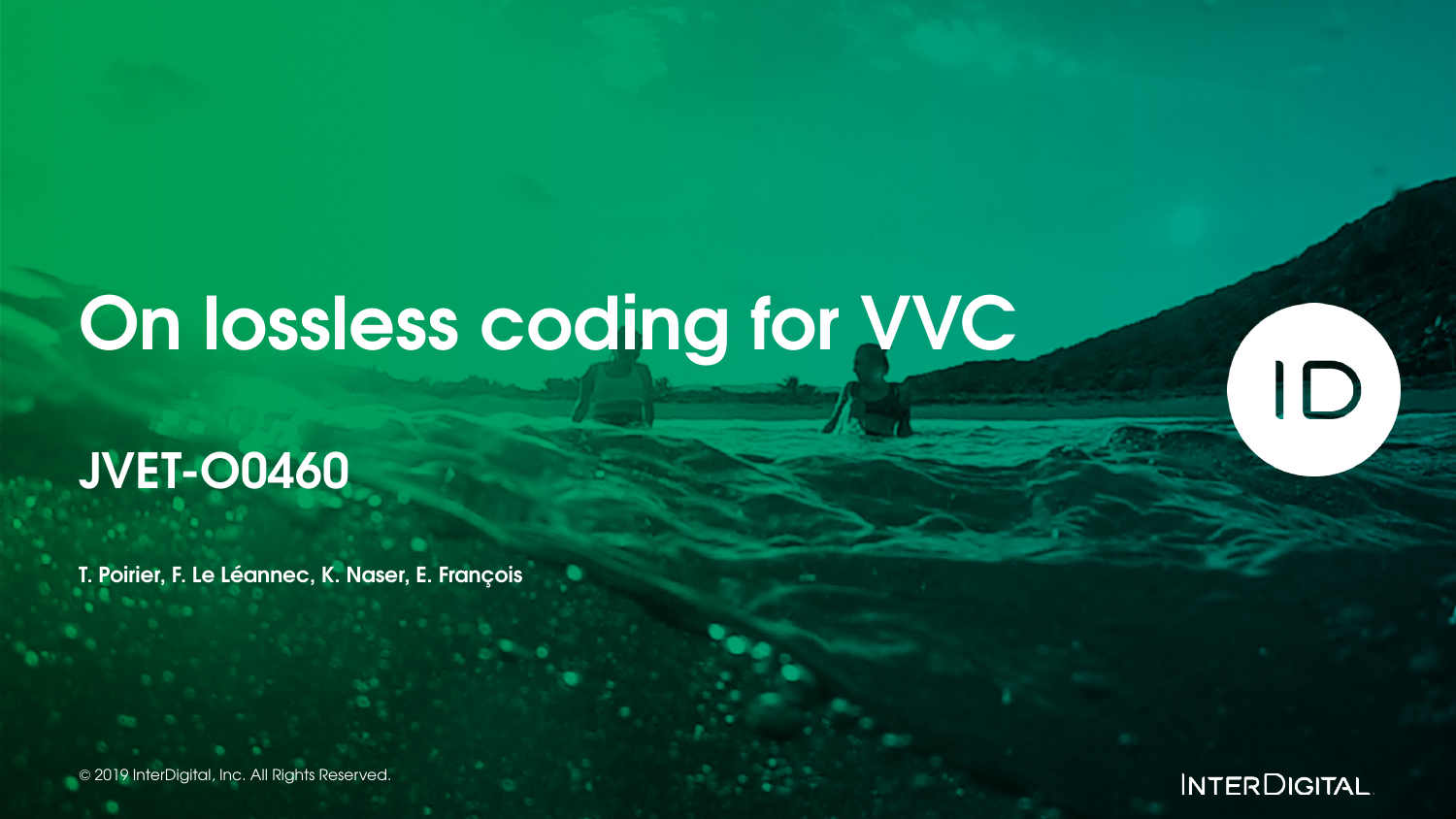

On lossless coding for VVC

JVET-O0460

T. Poirier, F. Le Léannec, K. Naser, E. François